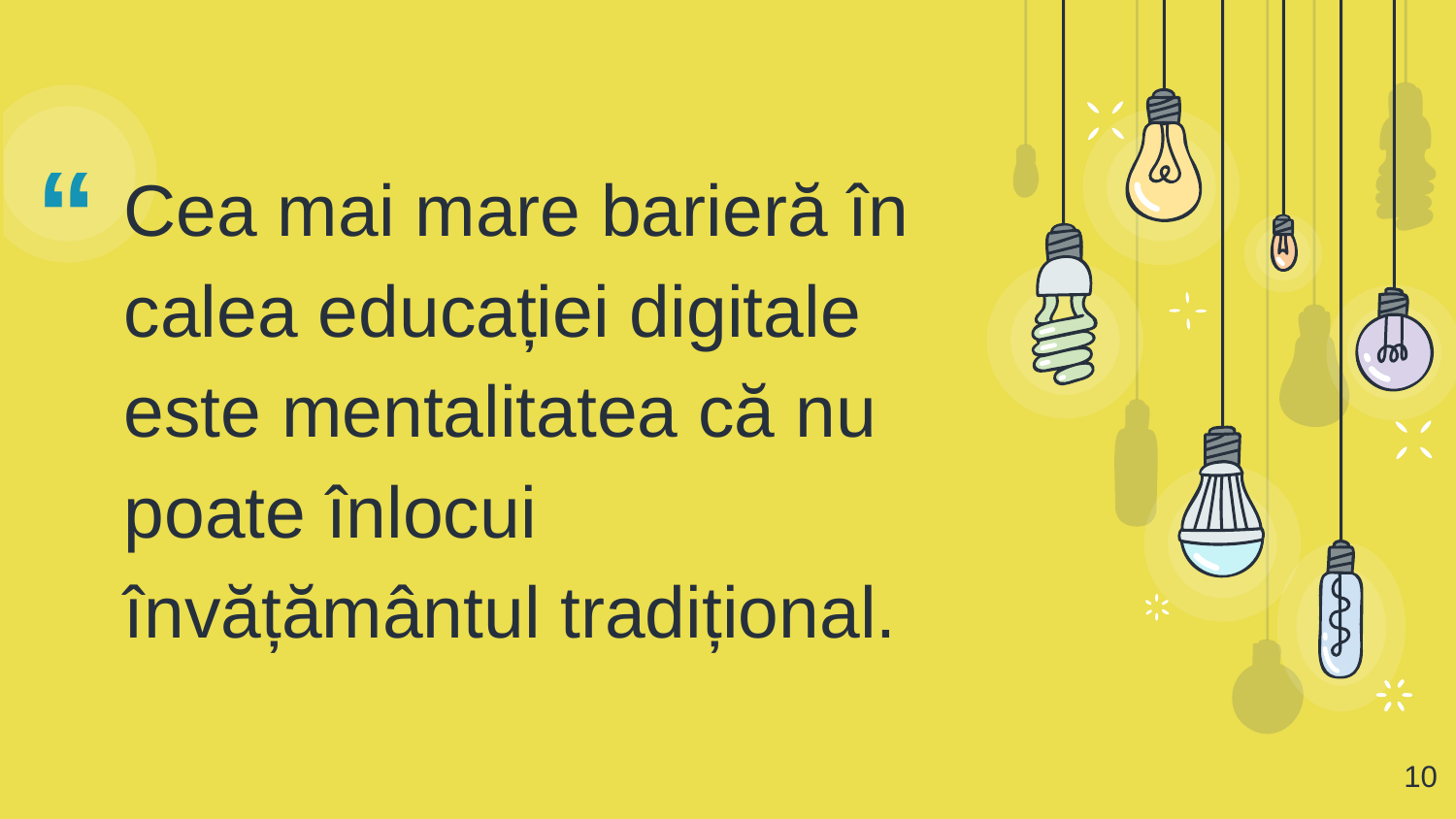

Cea mai mare barieră în calea educației digitale este mentalitatea că nu poate înlocui învățământul tradițional.
10